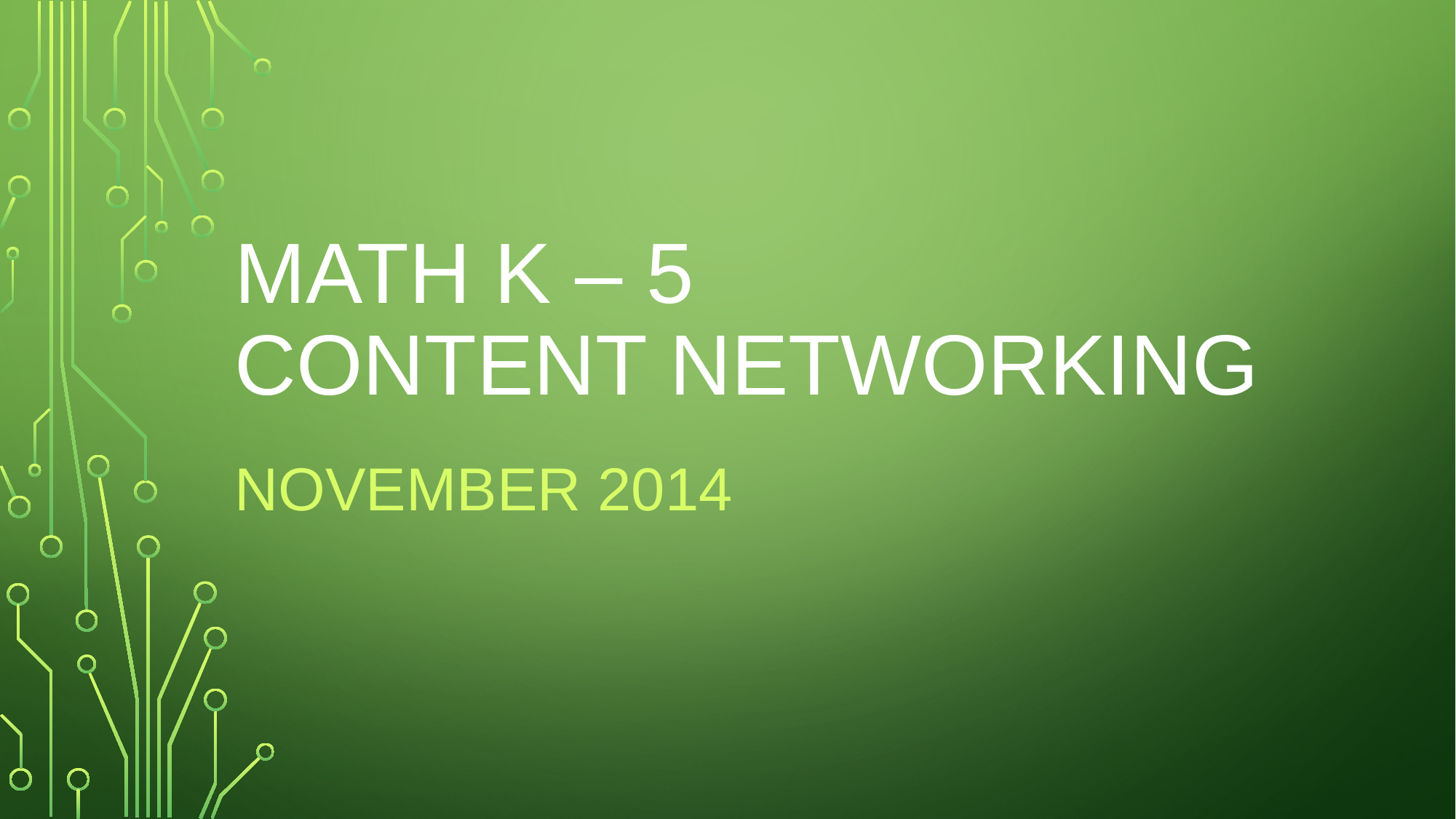

# Math K – 5 Content networking
November 2014